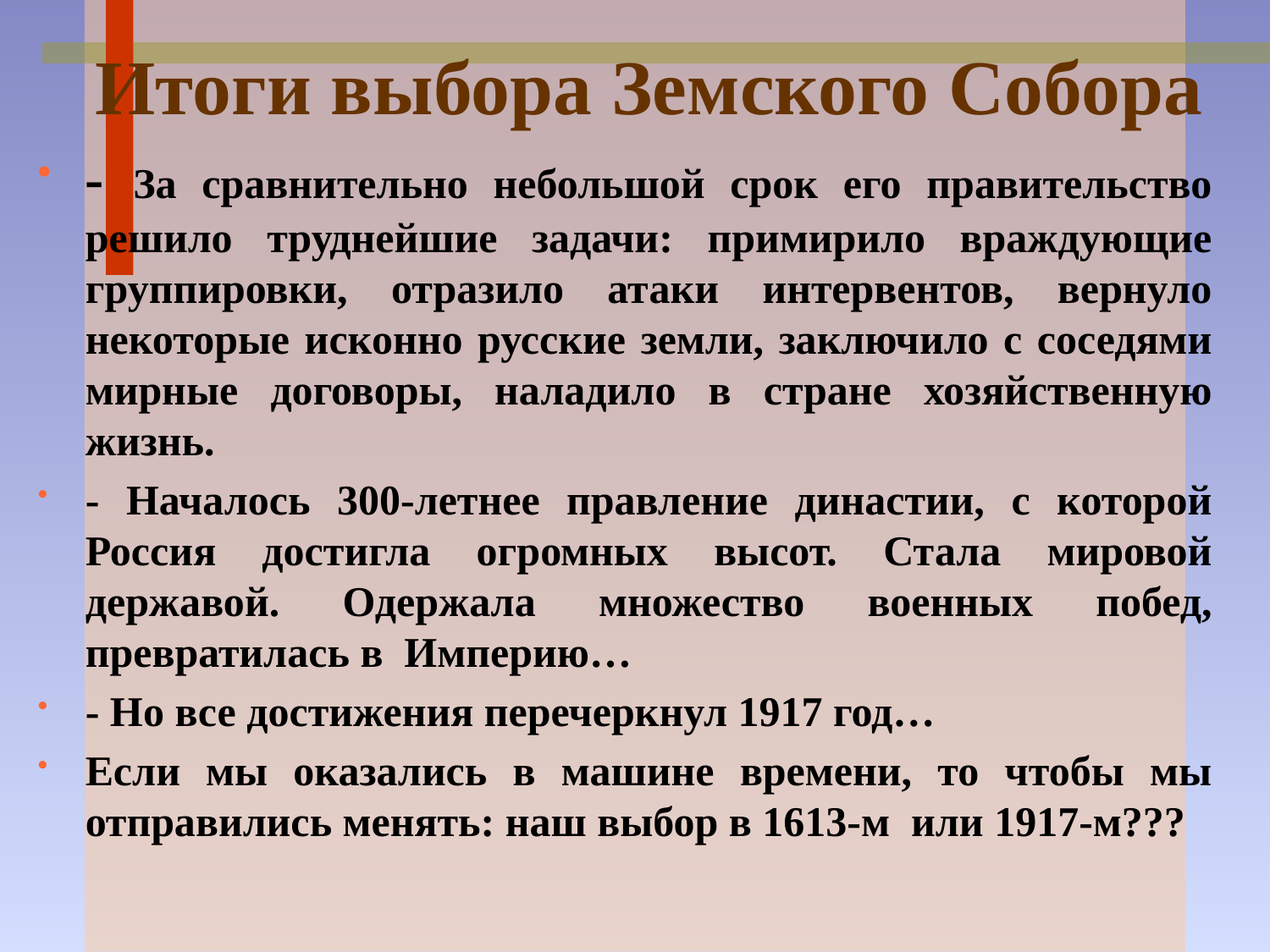

# Итоги выбора Земского Собора
- За сравнительно небольшой срок его правительство решило труднейшие задачи: примирило враждующие группировки, отразило атаки интервентов, вернуло некоторые исконно русские земли, заключило с соседями мирные договоры, наладило в стране хозяйственную жизнь.
- Началось 300-летнее правление династии, с которой Россия достигла огромных высот. Стала мировой державой. Одержала множество военных побед, превратилась в  Империю…
- Но все достижения перечеркнул 1917 год…
Если мы оказались в машине времени, то чтобы мы отправились менять: наш выбор в 1613-м  или 1917-м???